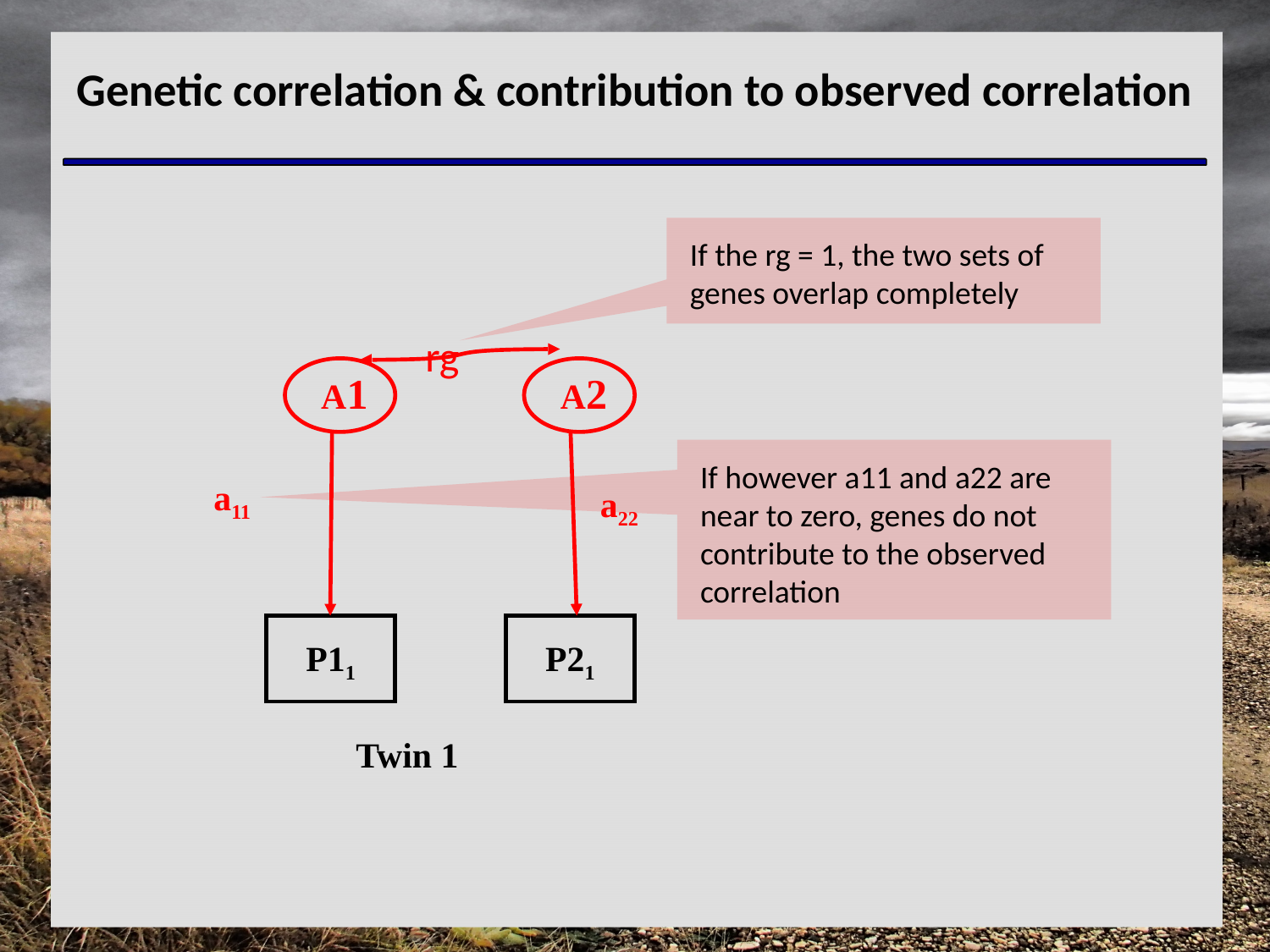

# Genetic correlation & contribution to observed correlation

If the rg = 1, the two sets of genes overlap completely
rg
 A1
 A2

If however a11 and a22 are near to zero, genes do not contribute to the observed correlation
a11
a22
P11
P21
Twin 1